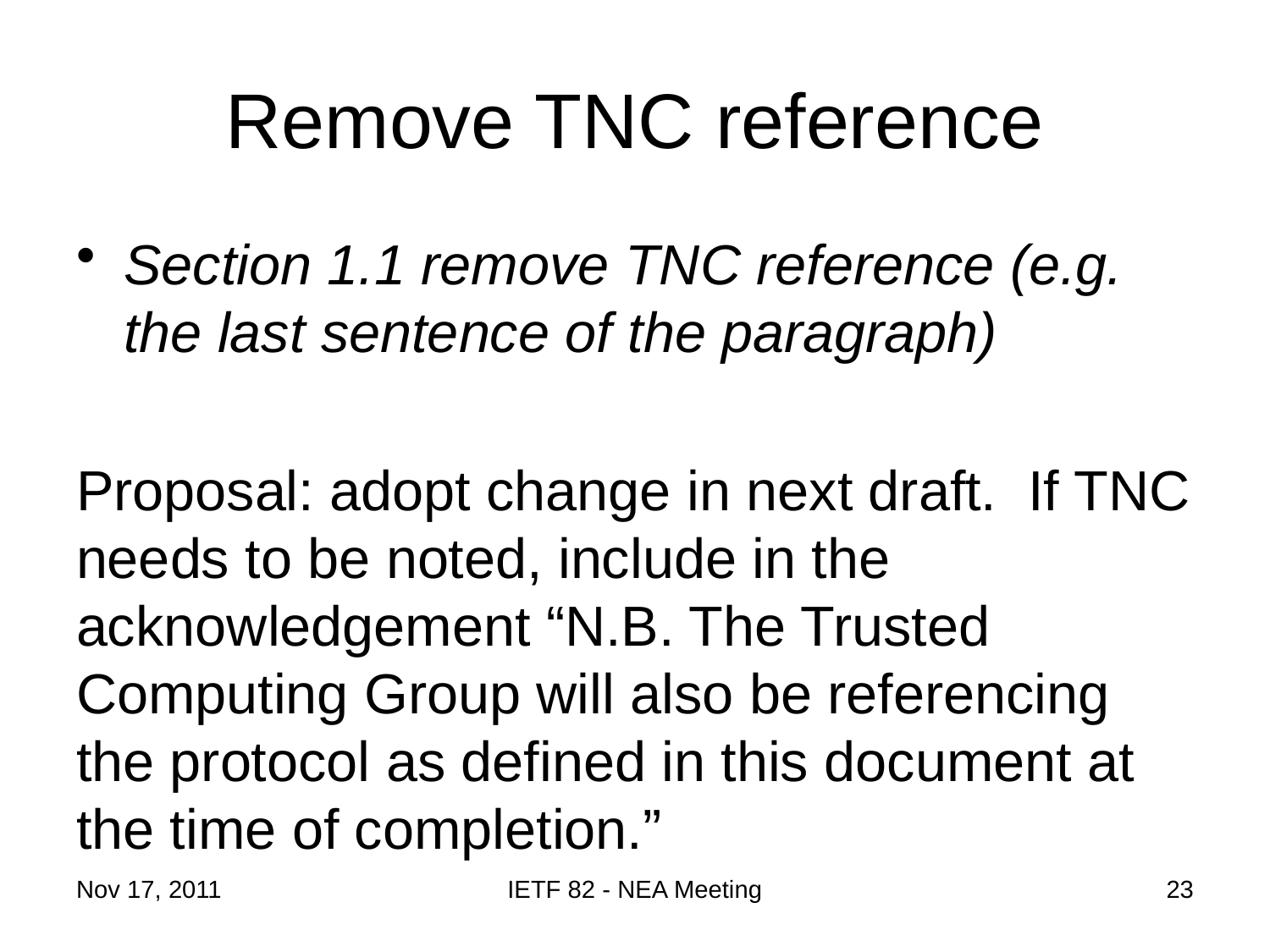

# Remove TNC reference
Section 1.1 remove TNC reference (e.g. the last sentence of the paragraph)

Proposal: adopt change in next draft.  If TNC needs to be noted, include in the acknowledgement “N.B. The Trusted Computing Group will also be referencing the protocol as defined in this document at the time of completion.”
Nov 17, 2011
IETF 82 - NEA Meeting
23